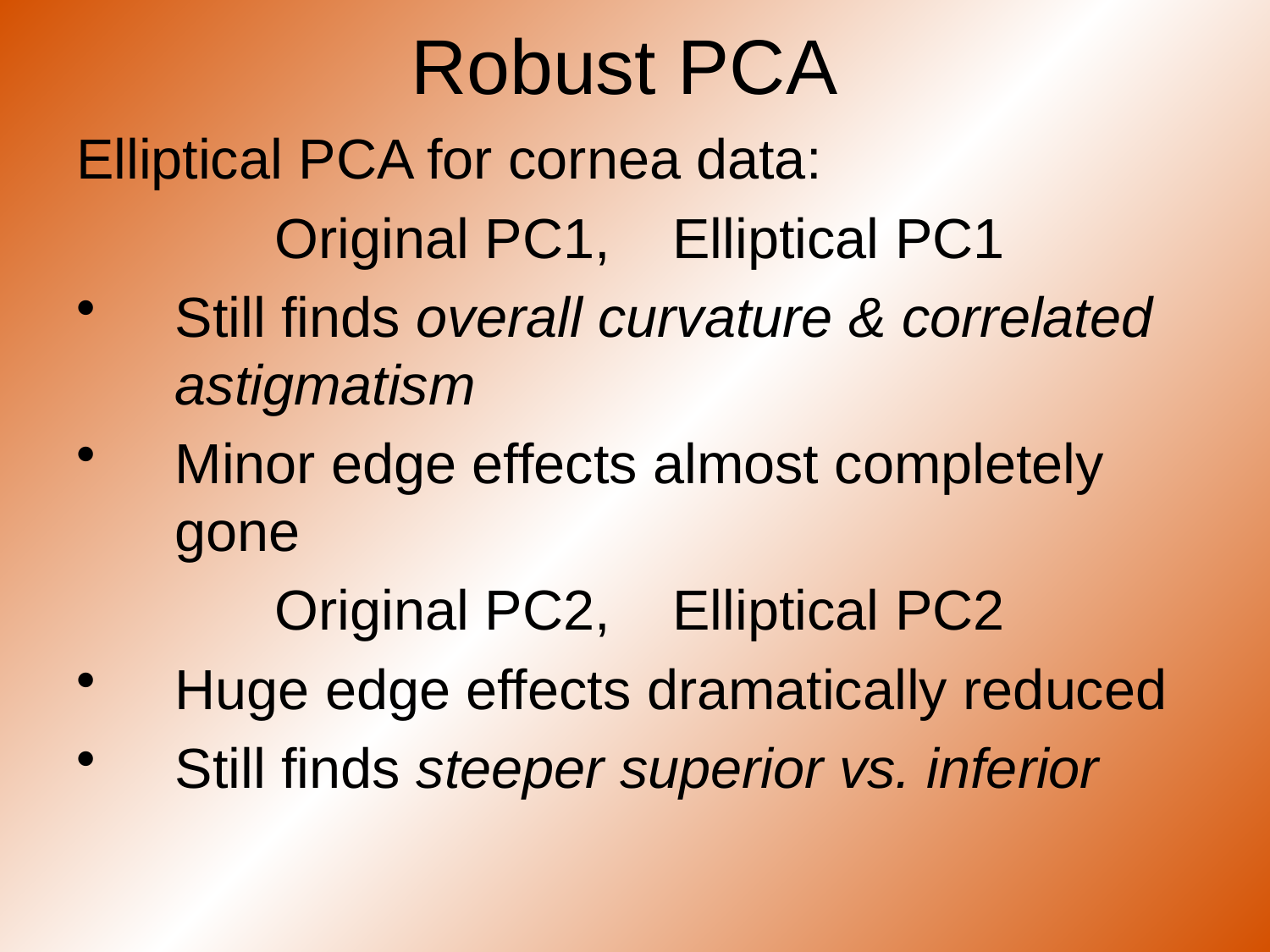

# Robust PCA
Elliptical PCA for cornea data:
Original PC1,    Elliptical PC1
Still finds overall curvature & correlated astigmatism
Minor edge effects almost completely gone
Original PC2,    Elliptical PC2
Huge edge effects dramatically reduced
Still finds steeper superior vs. inferior